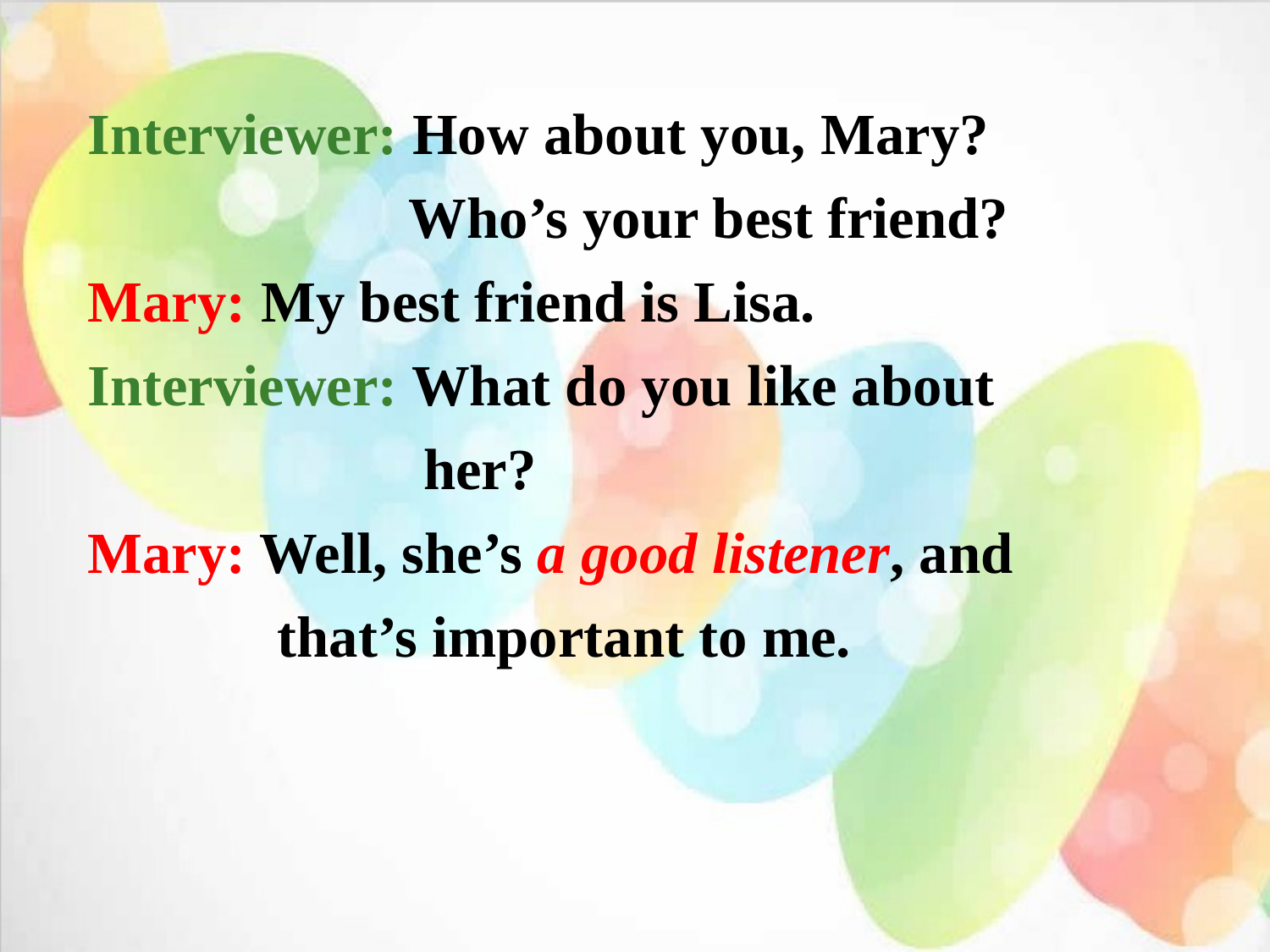

Interviewer: How about you, Mary?
                      Who’s your best friend?
Mary: My best friend is Lisa.
Interviewer: What do you like about
                       her?
Mary: Well, she’s a good listener, and
             that’s important to me.